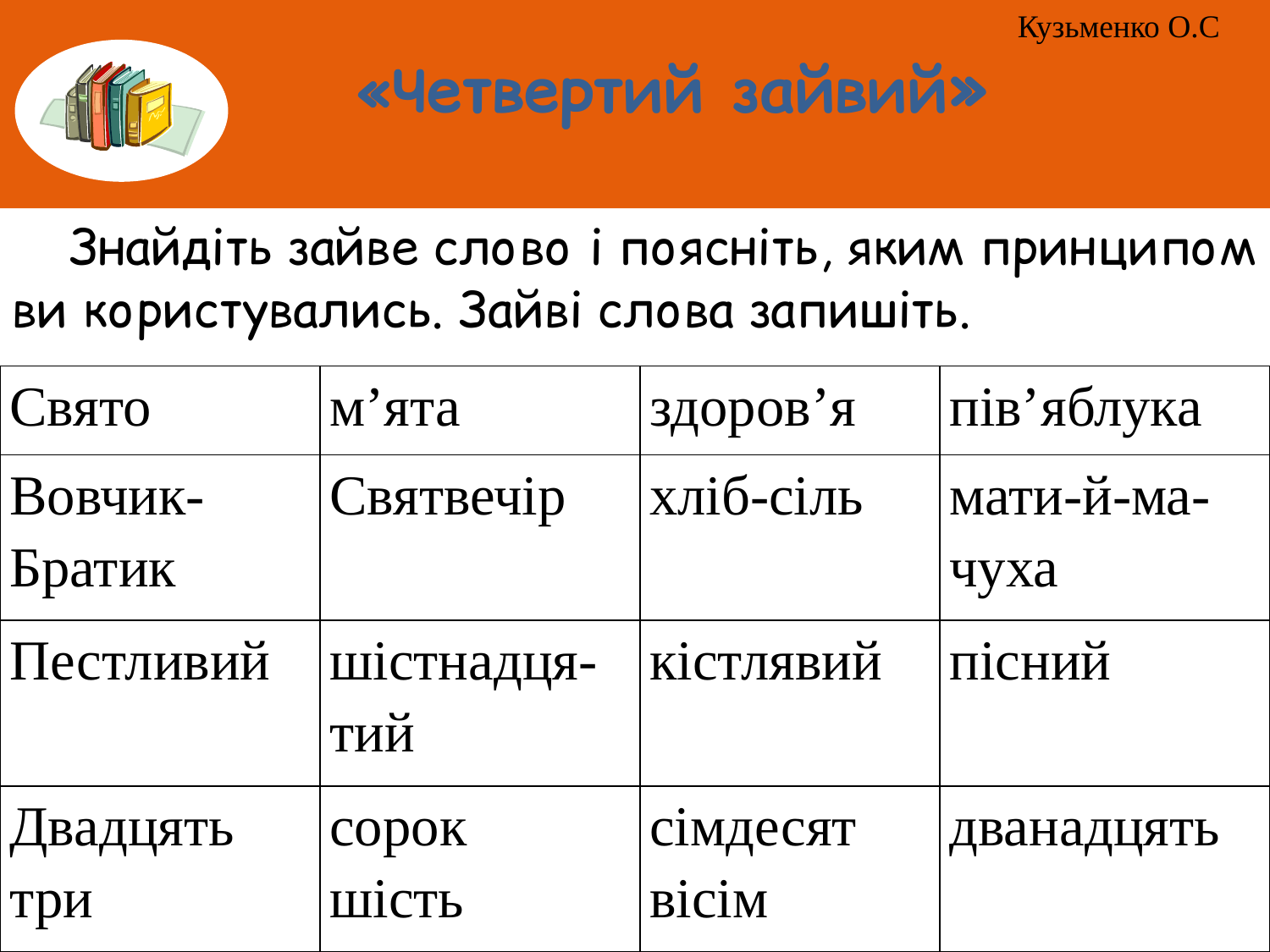

Кузьменко О.С
              «Четвертий зайвий»

  Знайдіть зайве слово і поясніть, яким принципом ви користувались. Зайві слова запишіть.
| Свято | м’ята | здоров’я | пів’яблука |
| --- | --- | --- | --- |
| Вовчик-Братик | Святвечір | хліб-сіль | мати-й-ма-чуха |
| Пестливий | шістнадця-тий | кістлявий | пісний |
| Двадцять три | сорок шість | сімдесят вісім | дванадцять |